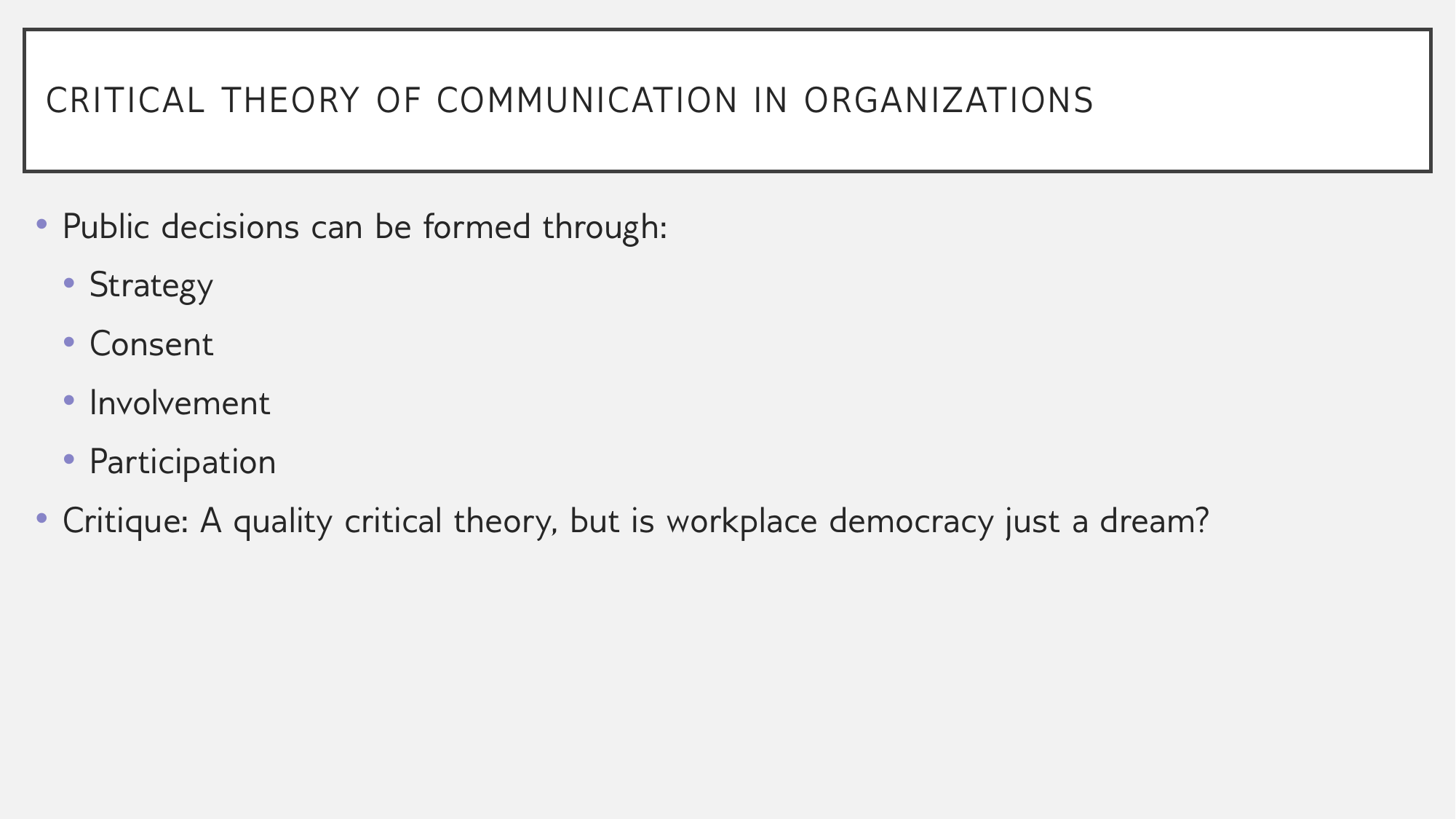

# Critical Theory of Communication in Organizations
Public decisions can be formed through:
Strategy
Consent
Involvement
Participation
Critique: A quality critical theory, but is workplace democracy just a dream?